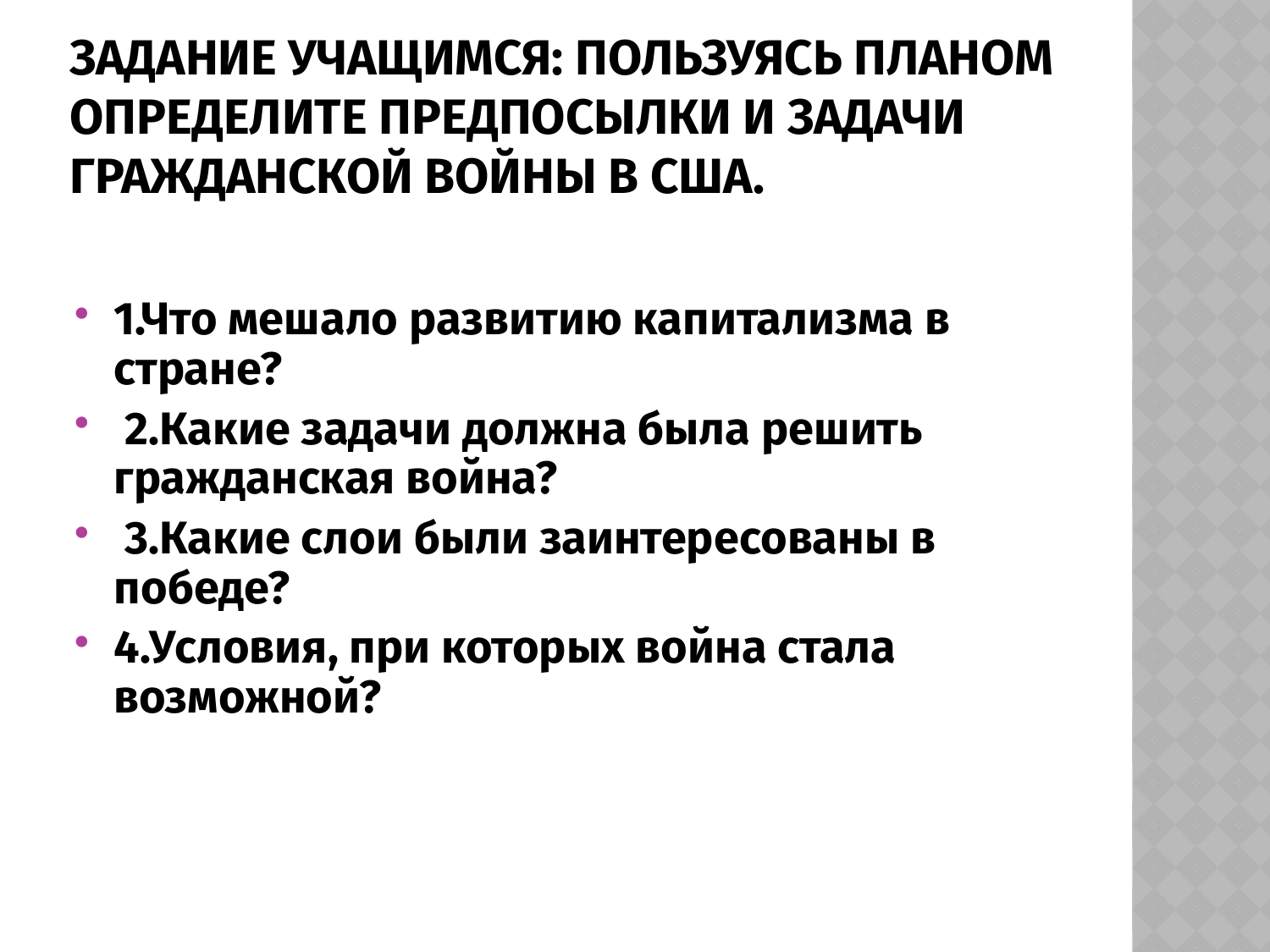

# Задание учащимся: Пользуясь планом определите предпосылки и задачи гражданской войны в США.

1.Что мешало развитию капитализма в стране?
 2.Какие задачи должна была решить гражданская война?
 3.Какие слои были заинтересованы в победе?
4.Условия, при которых война стала возможной?